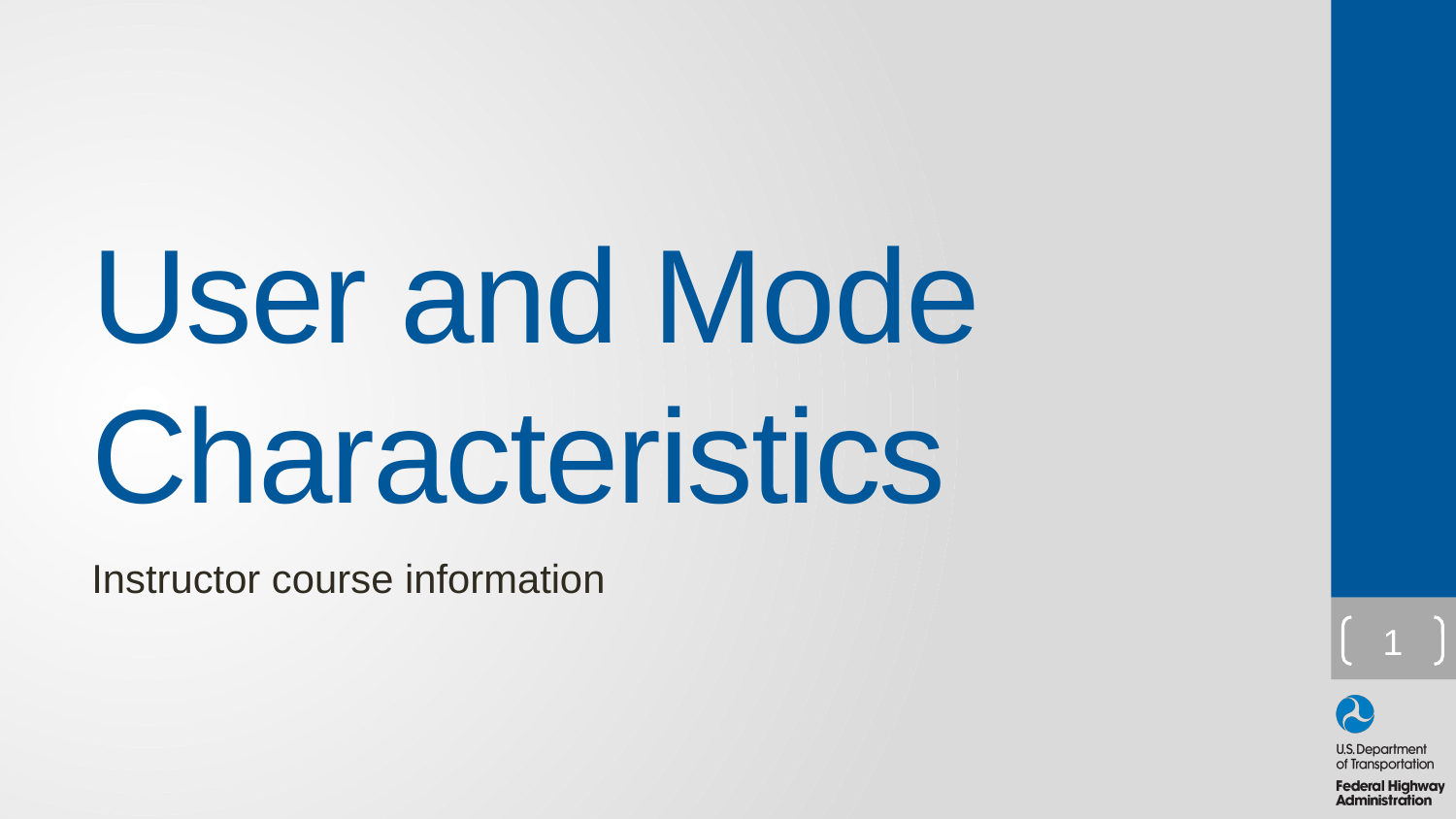

# User and Mode Characteristics
Instructor course information
1